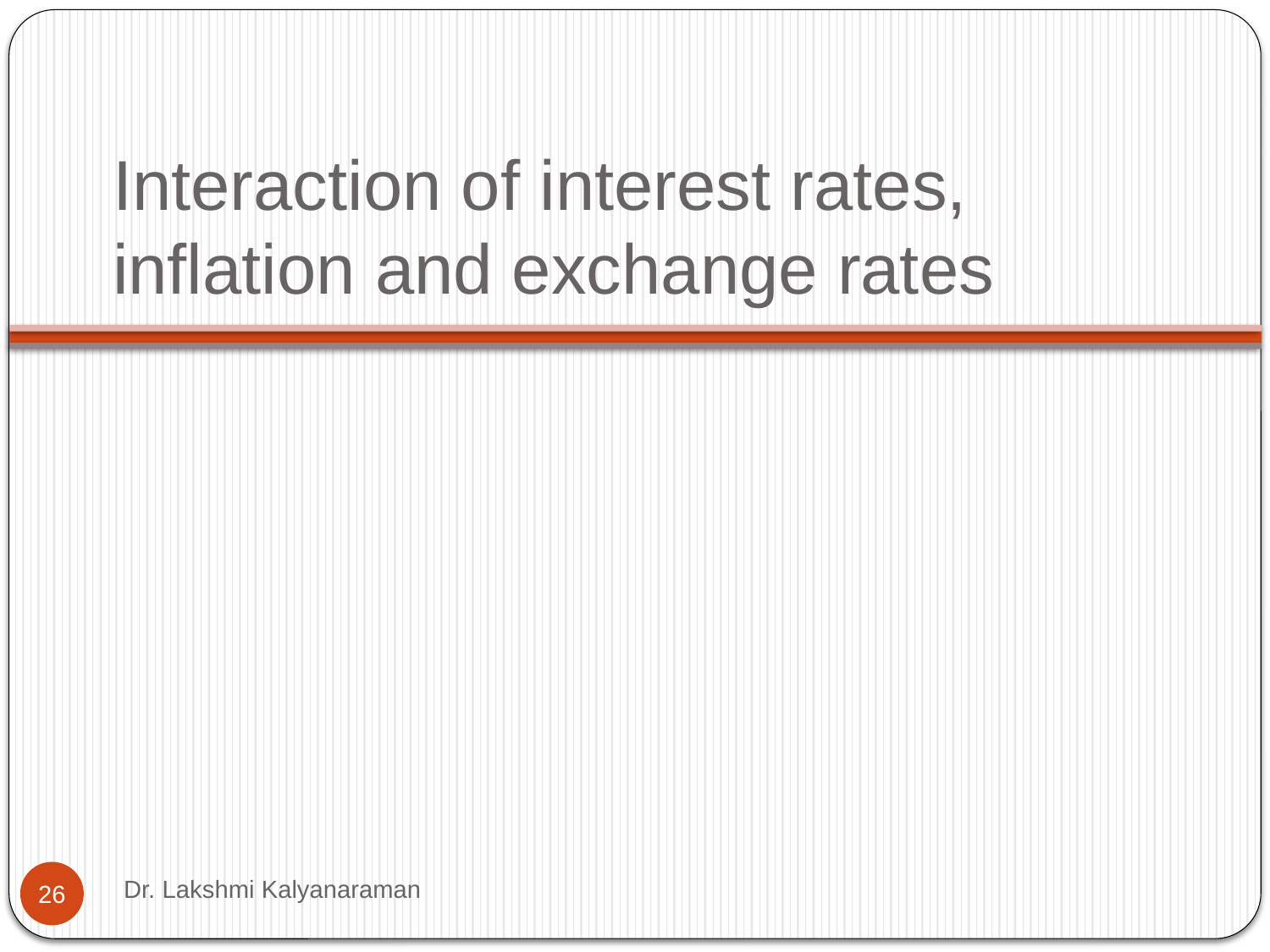

# Interaction of interest rates, inflation and exchange rates
Dr. Lakshmi Kalyanaraman
26